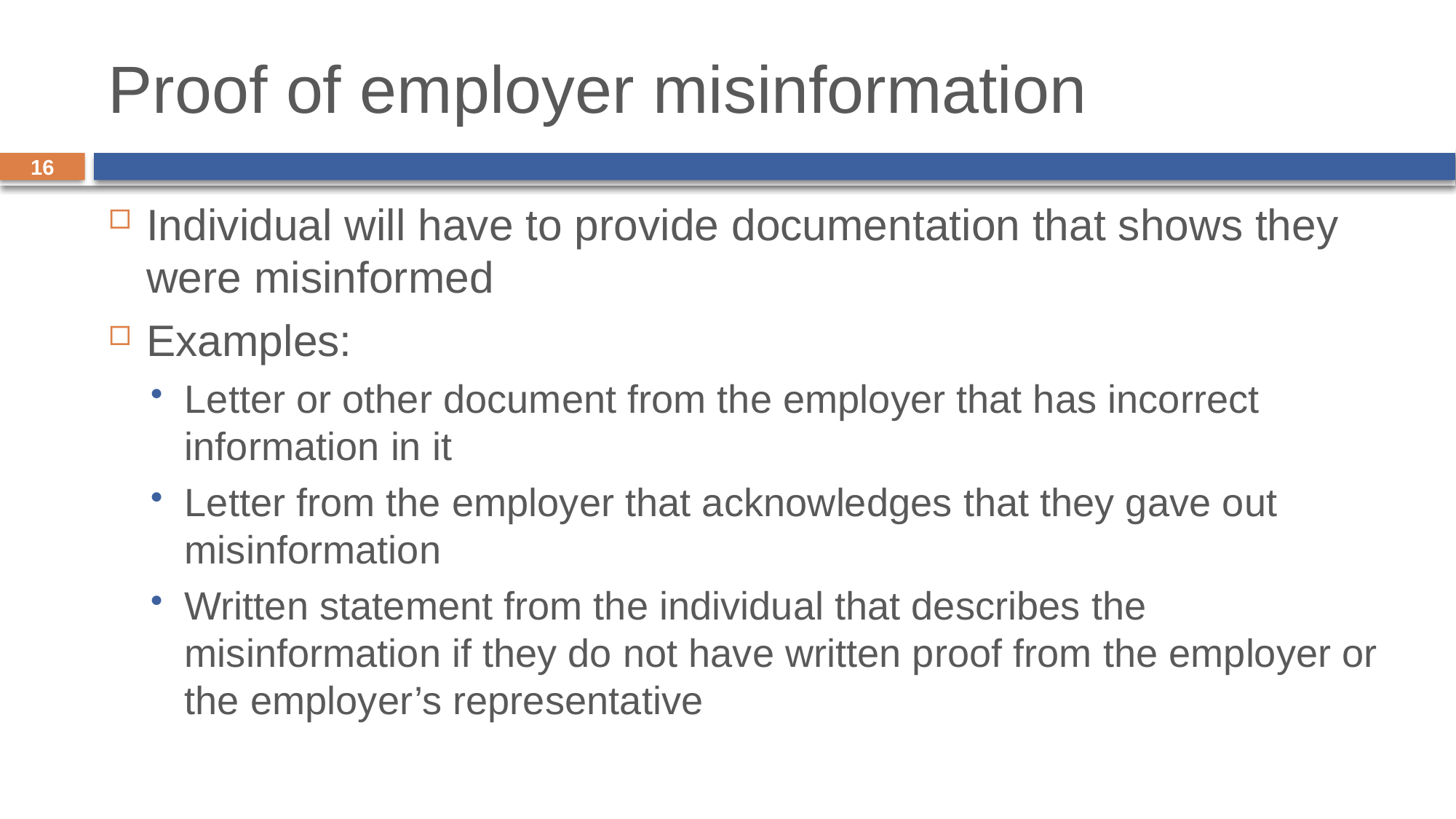

# Proof of employer misinformation
16
Individual will have to provide documentation that shows they were misinformed
Examples:
Letter or other document from the employer that has incorrect information in it
Letter from the employer that acknowledges that they gave out misinformation
Written statement from the individual that describes the misinformation if they do not have written proof from the employer or the employer’s representative